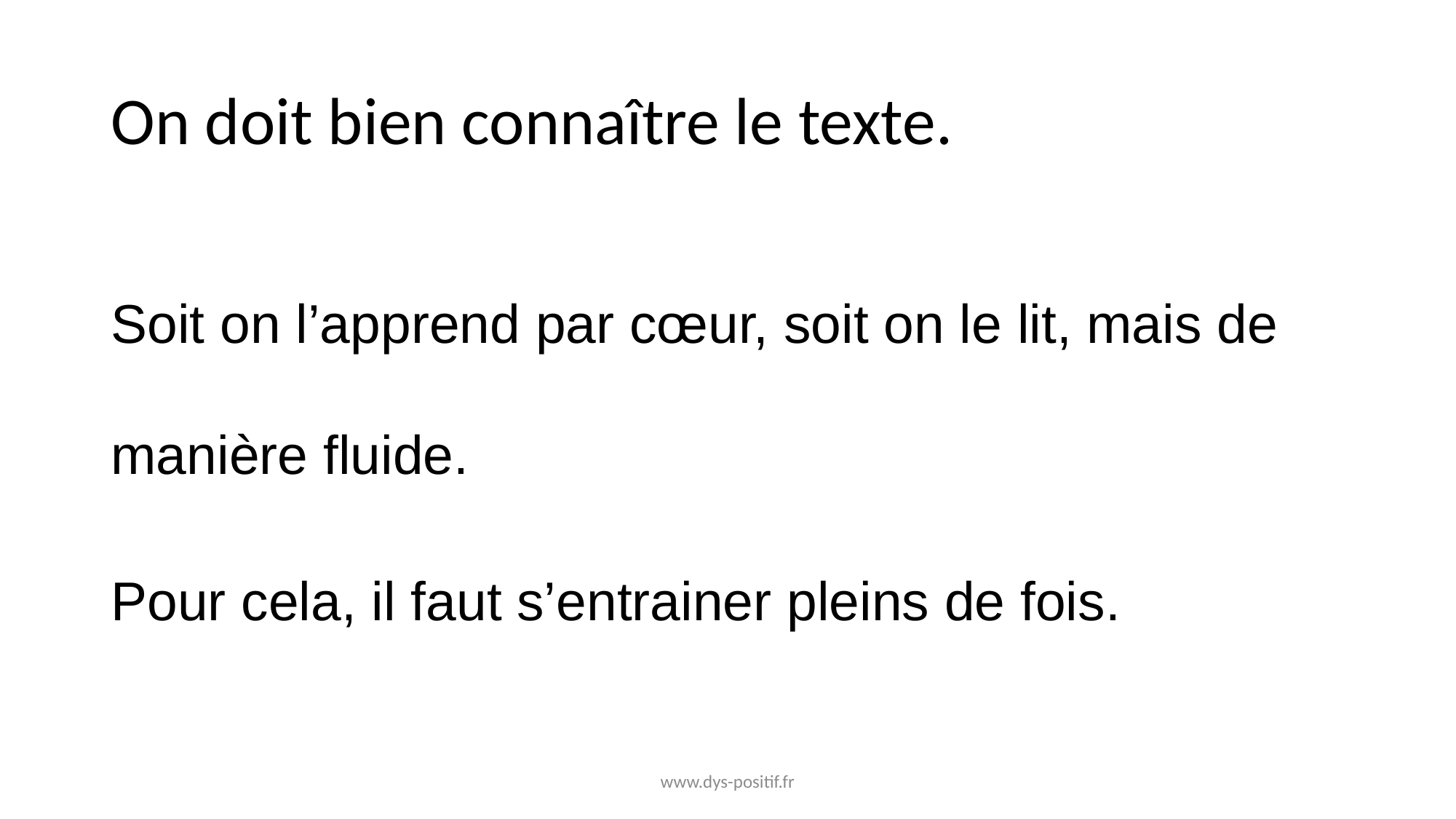

# On doit bien connaître le texte.
Soit on l’apprend par cœur, soit on le lit, mais de manière fluide.
Pour cela, il faut s’entrainer pleins de fois.
www.dys-positif.fr